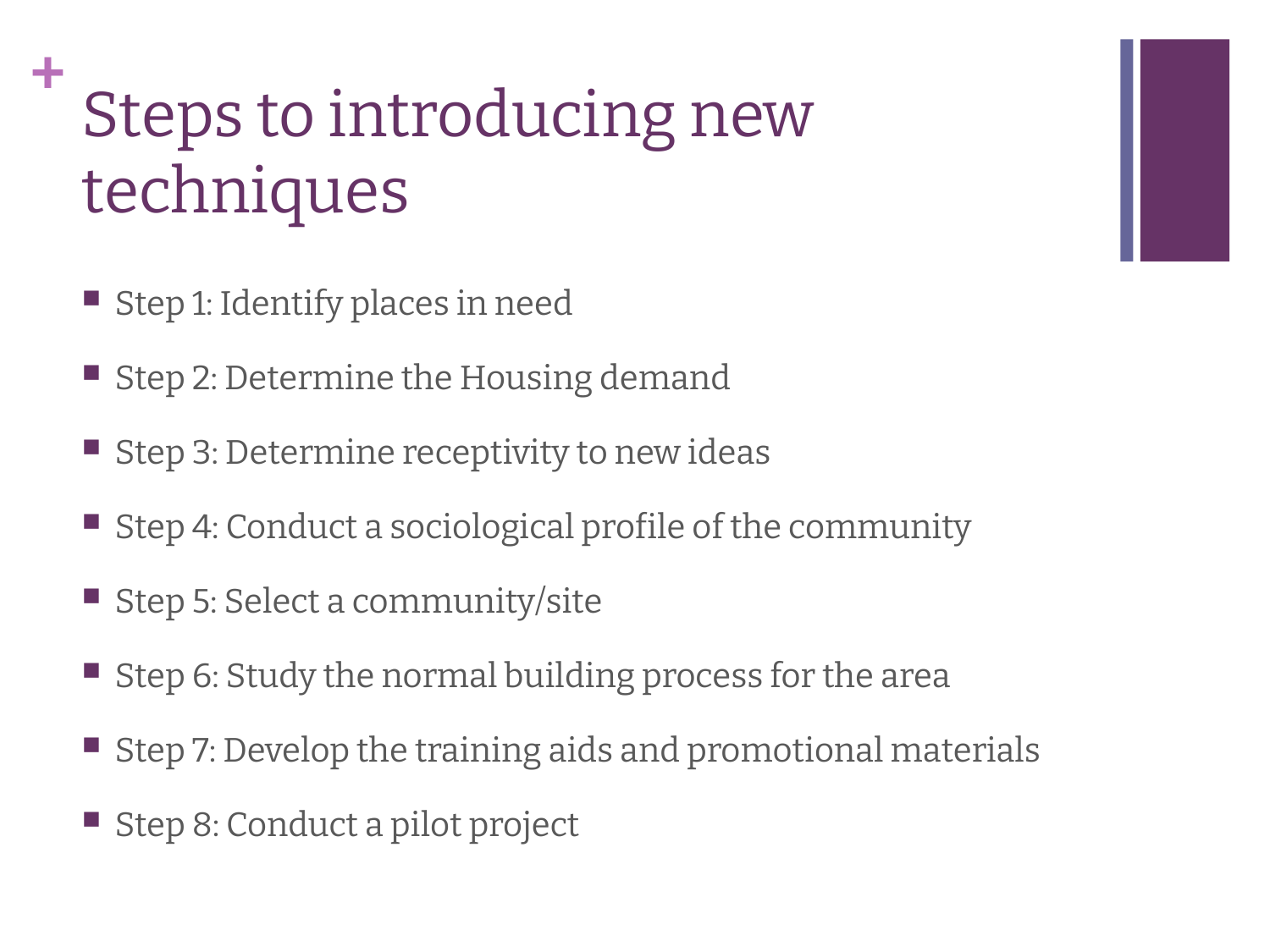

# Steps to introducing new techniques
Step 1: Identify places in need
Step 2: Determine the Housing demand
Step 3: Determine receptivity to new ideas
Step 4: Conduct a sociological profile of the community
Step 5: Select a community/site
Step 6: Study the normal building process for the area
Step 7: Develop the training aids and promotional materials
Step 8: Conduct a pilot project